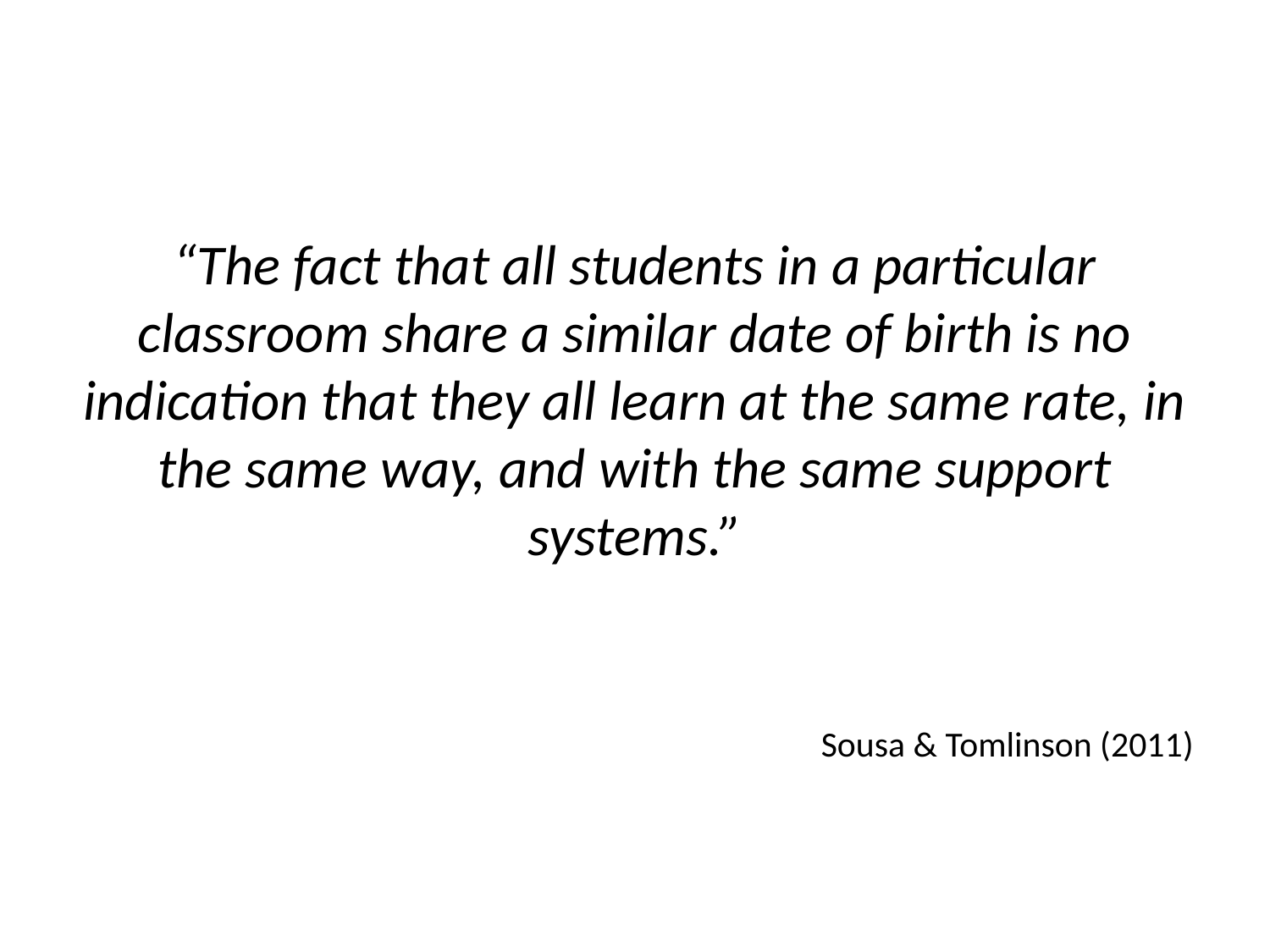

#
“The fact that all students in a particular classroom share a similar date of birth is no indication that they all learn at the same rate, in the same way, and with the same support systems.”

Sousa & Tomlinson (2011)